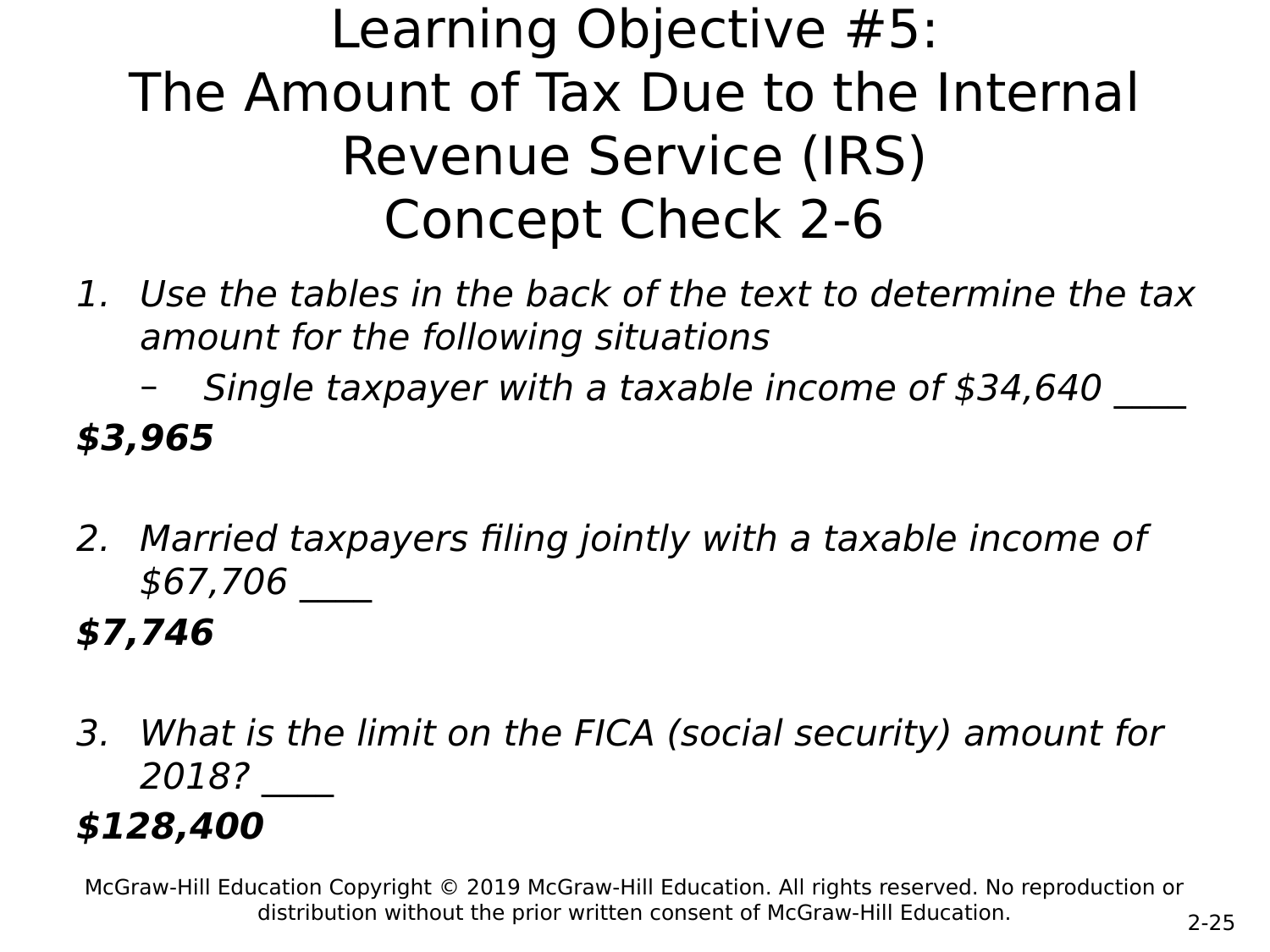

# Learning Objective #5: The Amount of Tax Due to the Internal Revenue Service (IRS) Concept Check 2-6
Use the tables in the back of the text to determine the tax amount for the following situations
Single taxpayer with a taxable income of $34,640 ____
$3,965

Married taxpayers filing jointly with a taxable income of $67,706 ____
$7,746

What is the limit on the FICA (social security) amount for 2018? ____
$128,400
McGraw-Hill Education Copyright © 2019 McGraw-Hill Education. All rights reserved. No reproduction or distribution without the prior written consent of McGraw-Hill Education.
2-25